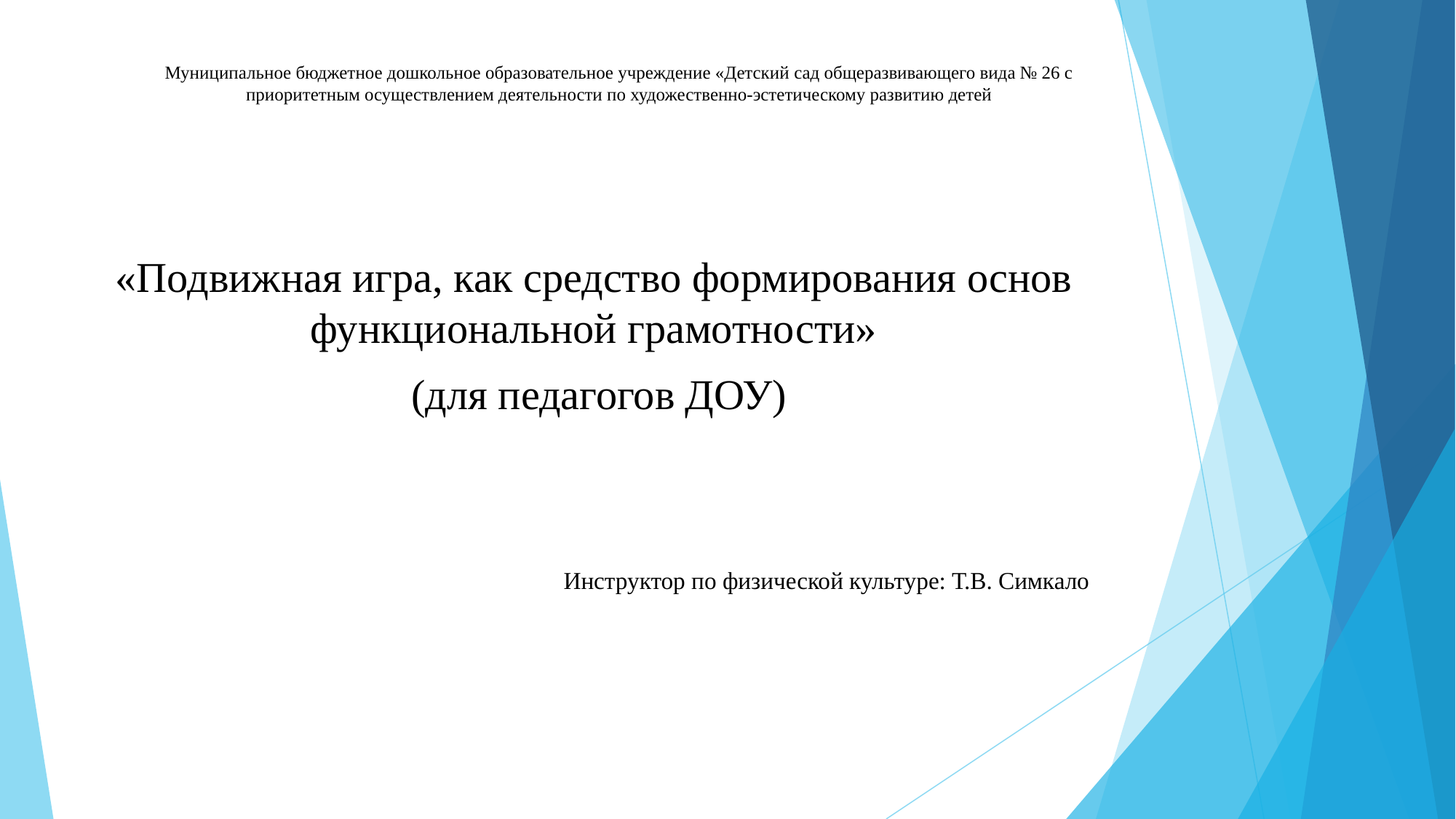

# Муниципальное бюджетное дошкольное образовательное учреждение «Детский сад общеразвивающего вида № 26 с приоритетным осуществлением деятельности по художественно-эстетическому развитию детей
«Подвижная игра, как средство формирования основ функциональной грамотности»
 (для педагогов ДОУ)

Инструктор по физической культуре: Т.В. Симкало